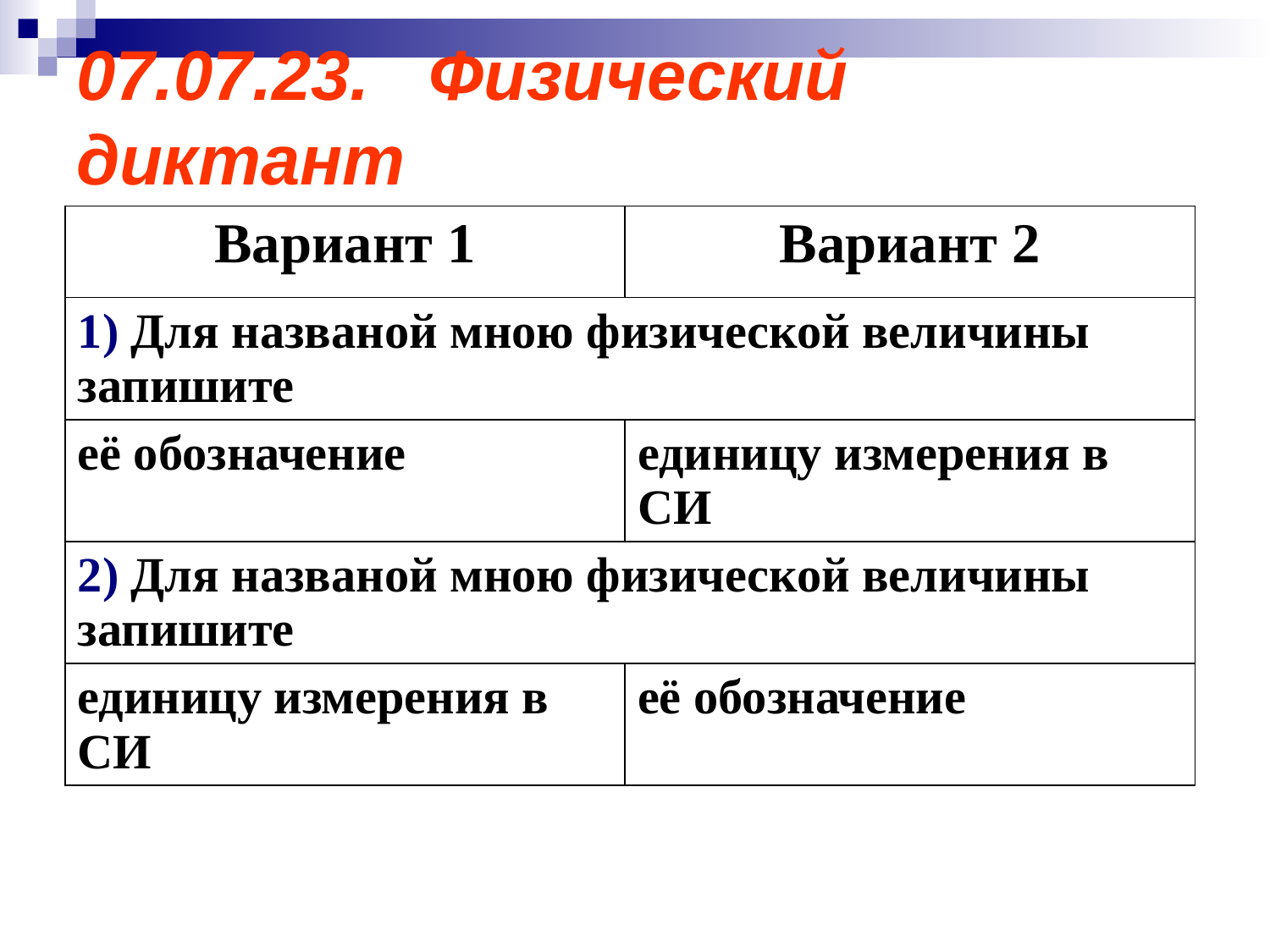

# 07.07.23.   Физический диктант
| Вариант 1 | Вариант 2 |
| --- | --- |
| 1) Для названой мною физической величины запишите |  |
| её обозначение | единицу измерения в СИ |
| 2) Для названой мною физической величины запишите |  |
| единицу измерения в СИ | её обозначение |